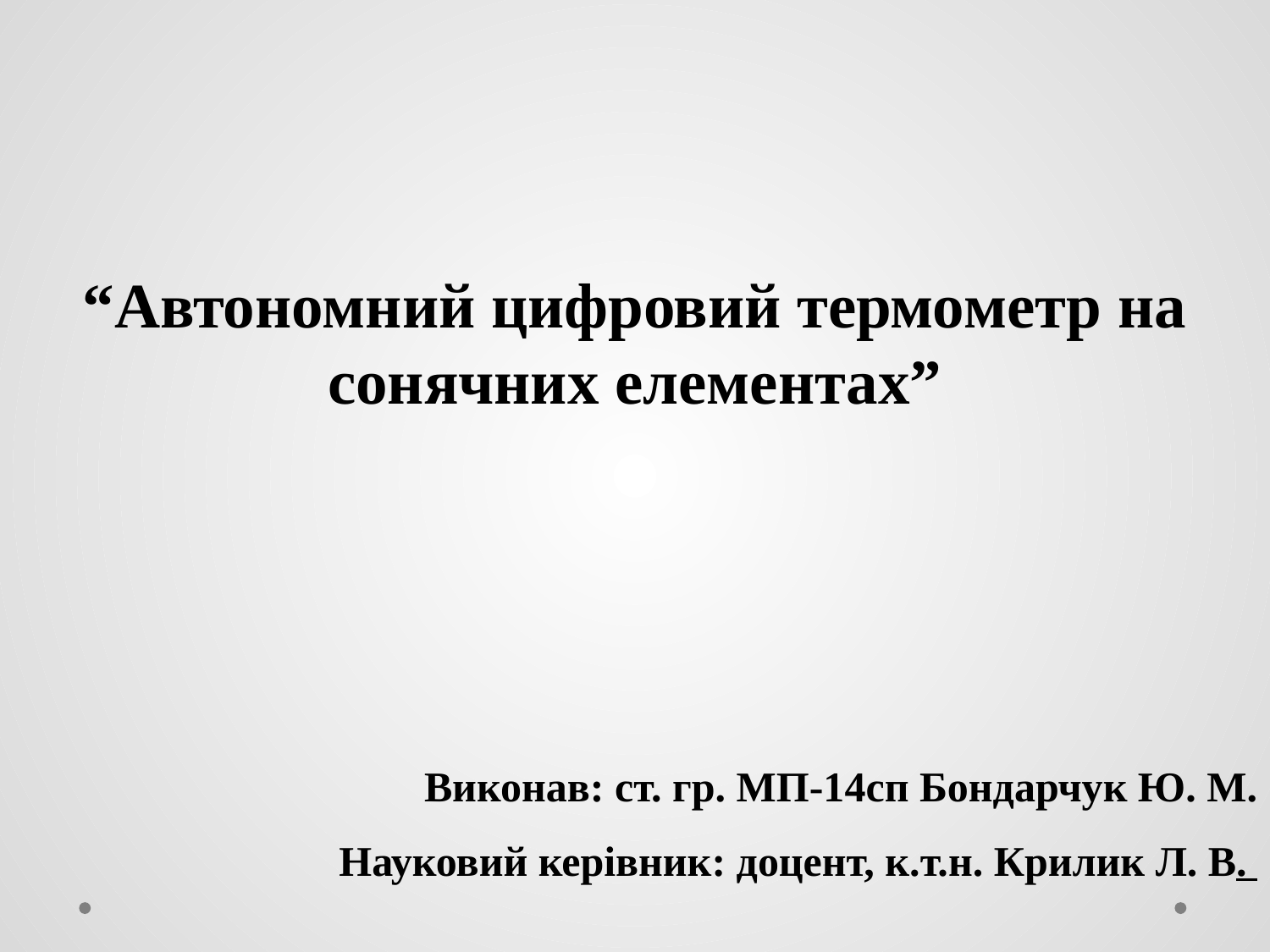

“Автономний цифровий термометр на сонячних елементах”
Виконав: ст. гр. МП-14сп Бондарчук Ю. М.

Науковий керівник: доцент, к.т.н. Крилик Л. В.